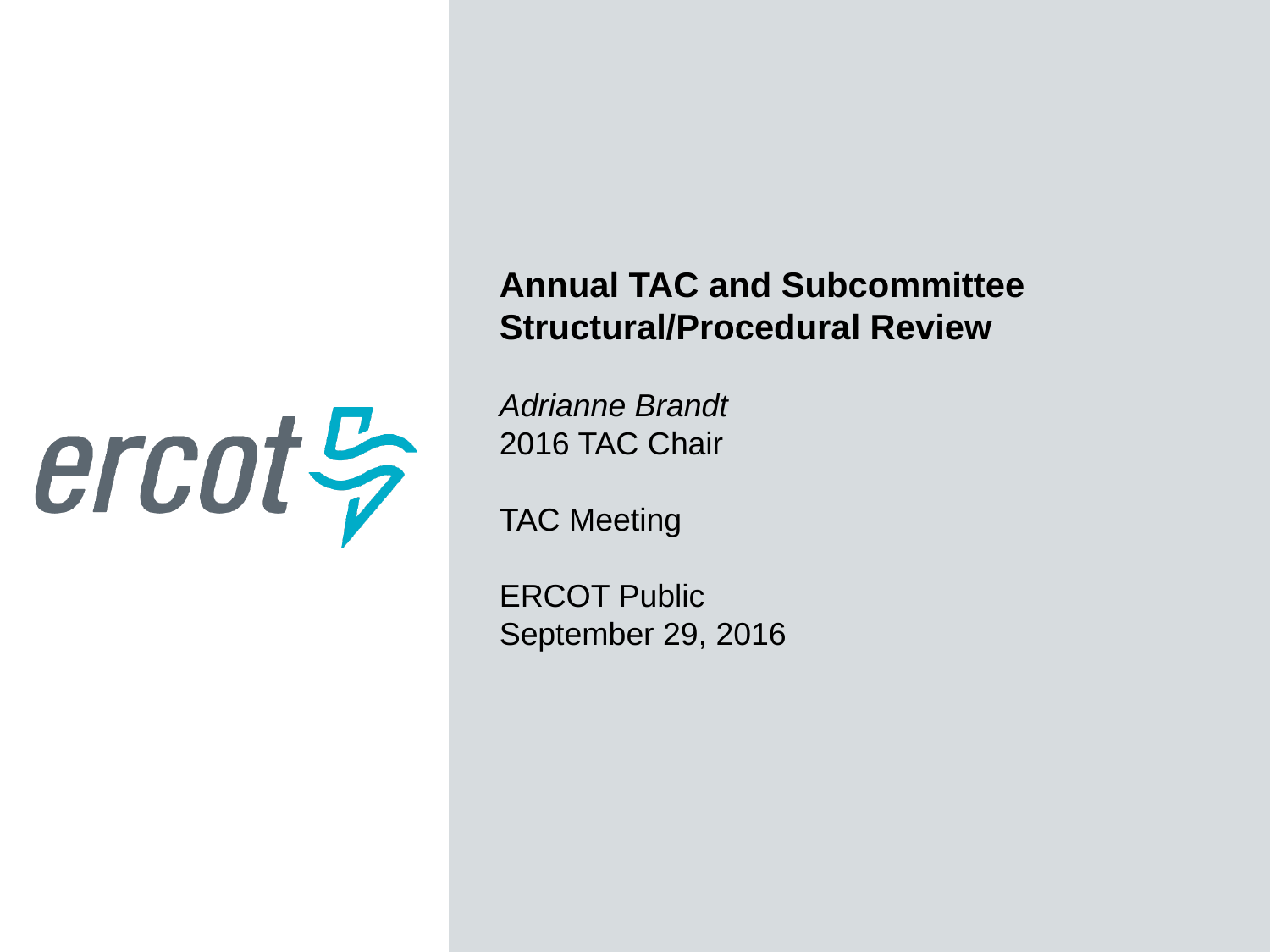

Annual TAC and Subcommittee Structural/Procedural Review

Adrianne Brandt
2016 TAC Chair

TAC Meeting

ERCOT Public
September 29, 2016